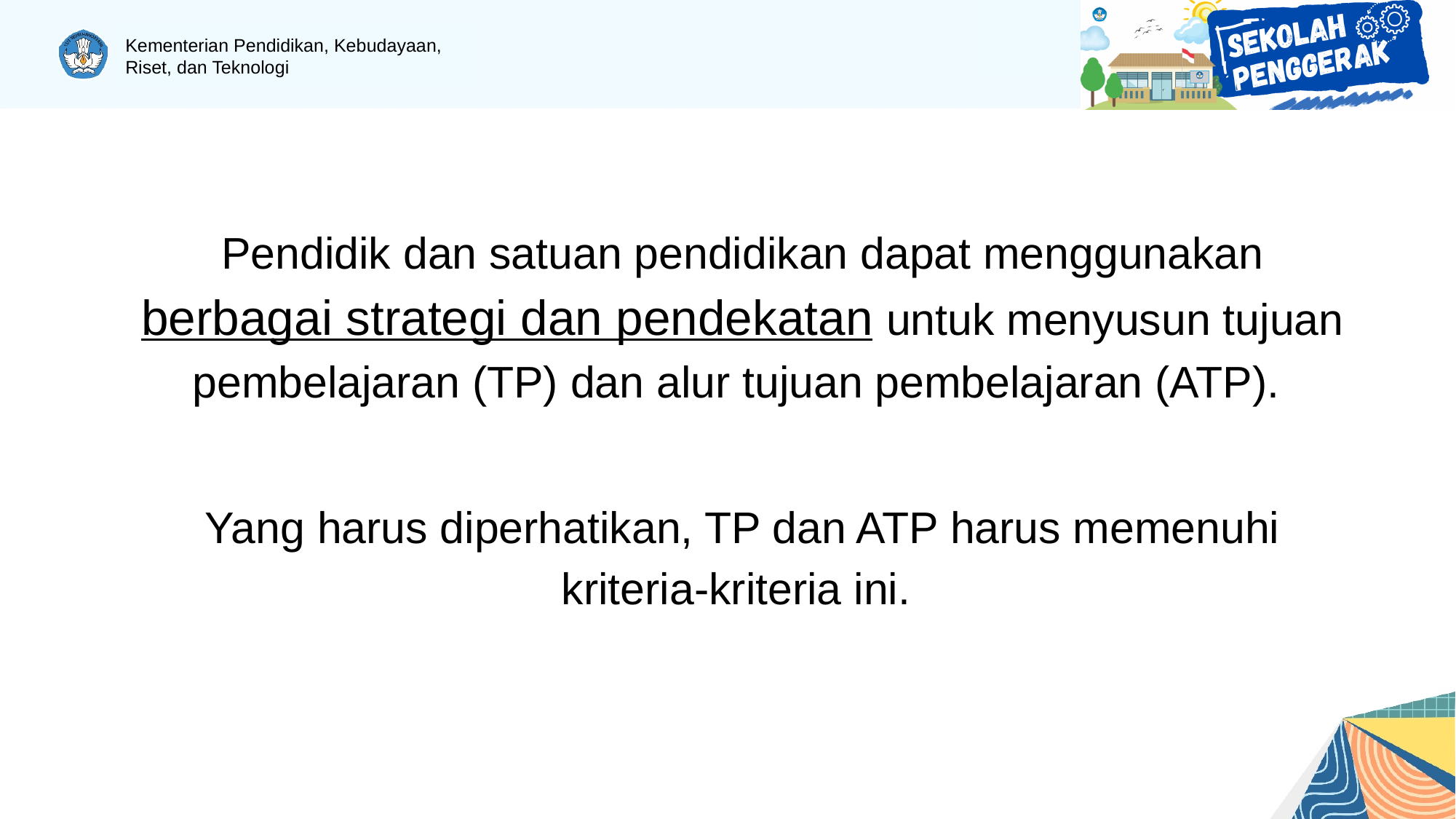

Pendidik dan satuan pendidikan dapat menggunakan berbagai strategi dan pendekatan untuk menyusun tujuan pembelajaran (TP) dan alur tujuan pembelajaran (ATP).

Yang harus diperhatikan, TP dan ATP harus memenuhi kriteria-kriteria ini.